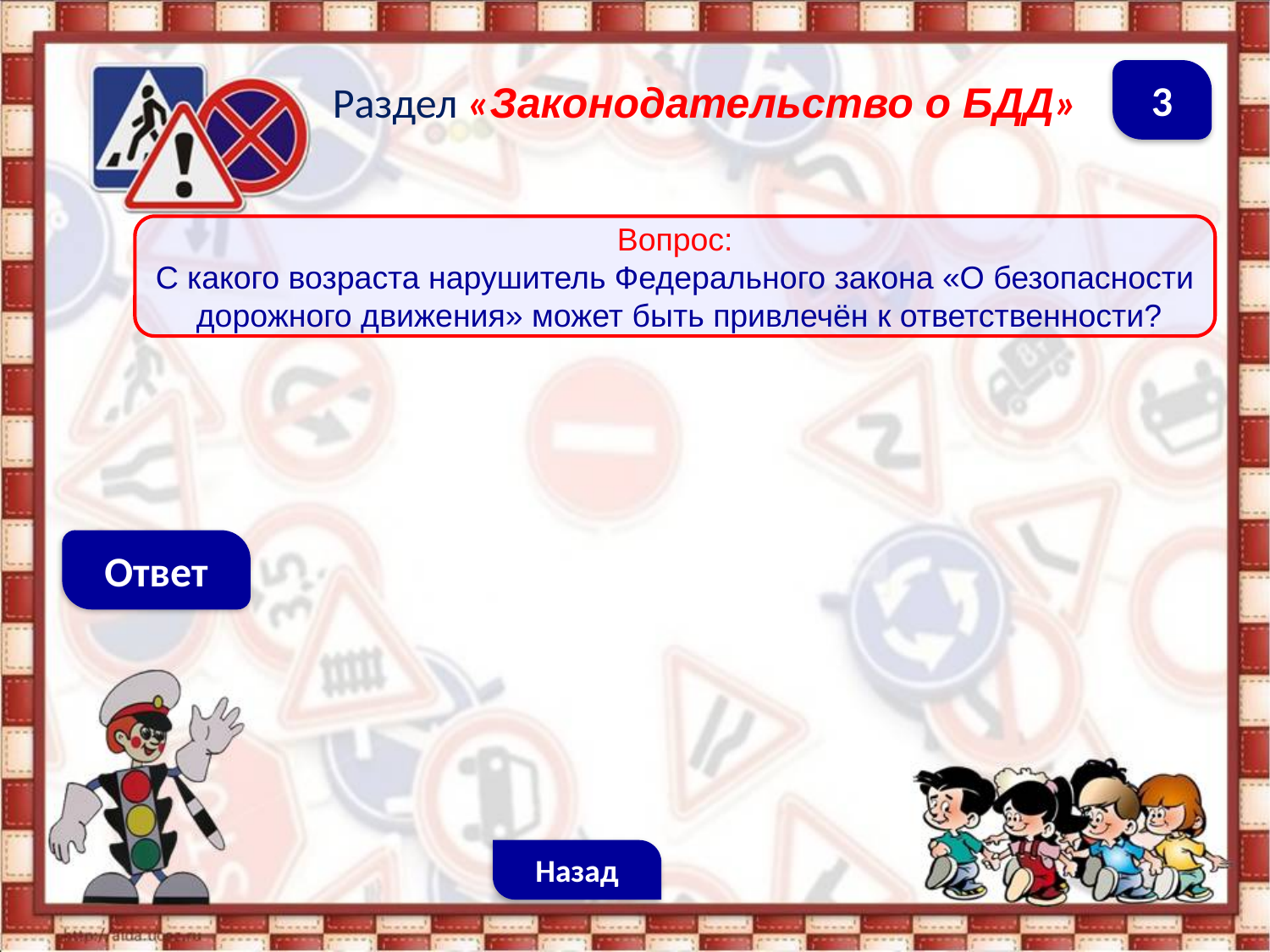

Раздел «Законодательство о БДД»
3

Вопрос:
С какого возраста нарушитель Федерального закона «О безопасности
 дорожного движения» может быть привлечён к ответственности?

Ответ
Назад